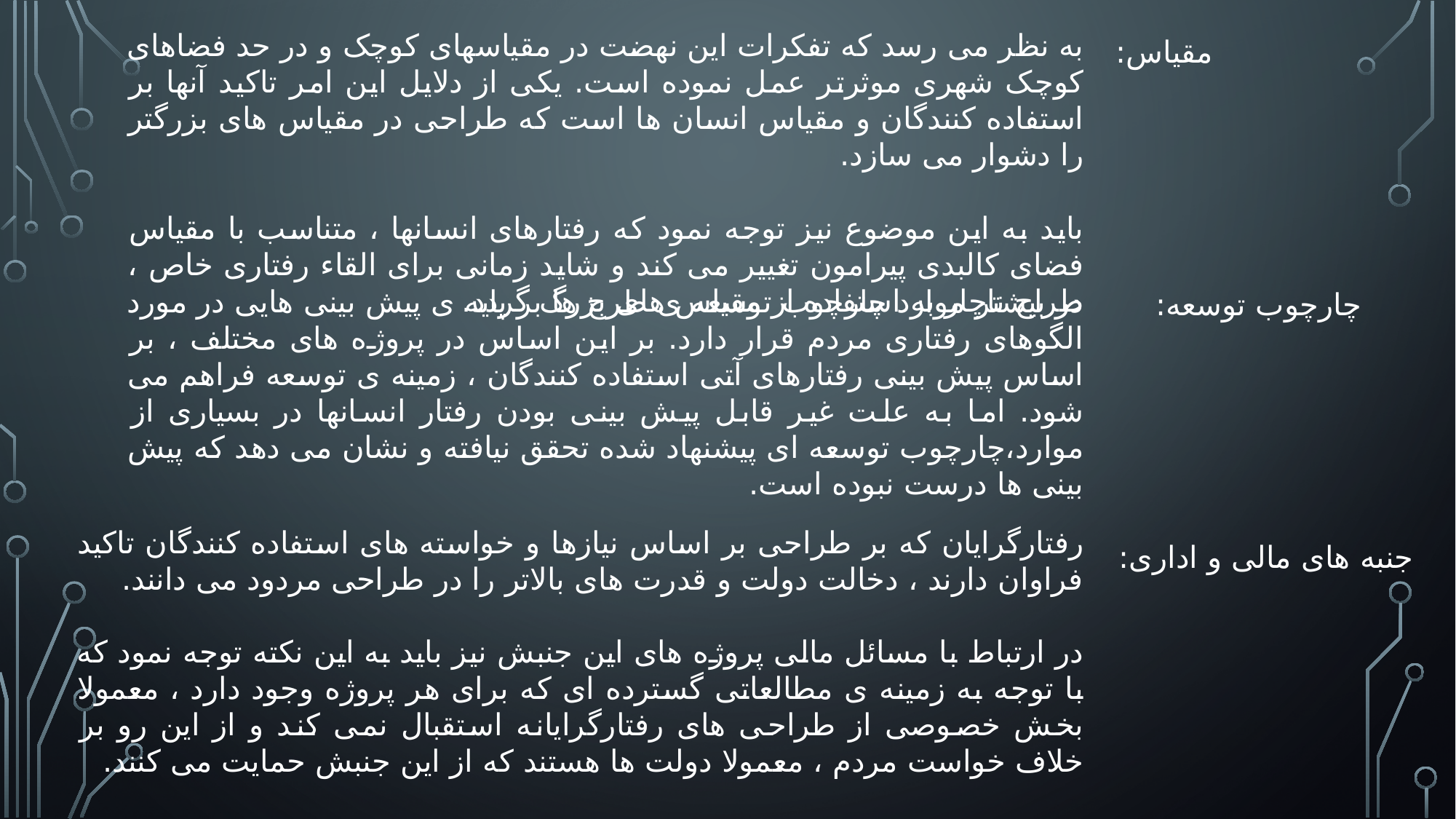

به نظر می رسد که تفکرات این نهضت در مقیاسهای کوچک و در حد فضاهای کوچک شهری موثرتر عمل نموده است. یکی از دلایل این امر تاکید آنها بر استفاده کنندگان و مقیاس انسان ها است که طراحی در مقیاس های بزرگتر را دشوار می سازد.

باید به این موضوع نیز توجه نمود که رفتارهای انسانها ، متناسب با مقیاس فضای کالبدی پیرامون تغییر می کند و شاید زمانی برای القاء رفتاری خاص ، طراح ناچار به استفاده از مقیاس های بزرگ گردد.
مقیاس:
در بیشتر موارد چارچوب توسعه ی طرح ها بر پایه ی پیش بینی هایی در مورد الگوهای رفتاری مردم قرار دارد. بر این اساس در پروژه های مختلف ، بر اساس پیش بینی رفتارهای آتی استفاده کنندگان ، زمینه ی توسعه فراهم می شود. اما به علت غیر قابل پیش بینی بودن رفتار انسانها در بسیاری از موارد،چارچوب توسعه ای پیشنهاد شده تحقق نیافته و نشان می دهد که پیش بینی ها درست نبوده است.
چارچوب توسعه:
رفتارگرایان که بر طراحی بر اساس نیازها و خواسته های استفاده کنندگان تاکید فراوان دارند ، دخالت دولت و قدرت های بالاتر را در طراحی مردود می دانند.

در ارتباط با مسائل مالی پروژه های این جنبش نیز باید به این نکته توجه نمود که با توجه به زمینه ی مطالعاتی گسترده ای که برای هر پروژه وجود دارد ، معمولا بخش خصوصی از طراحی های رفتارگرایانه استقبال نمی کند و از این رو بر خلاف خواست مردم ، معمولا دولت ها هستند که از این جنبش حمایت می کنند.
جنبه های مالی و اداری: